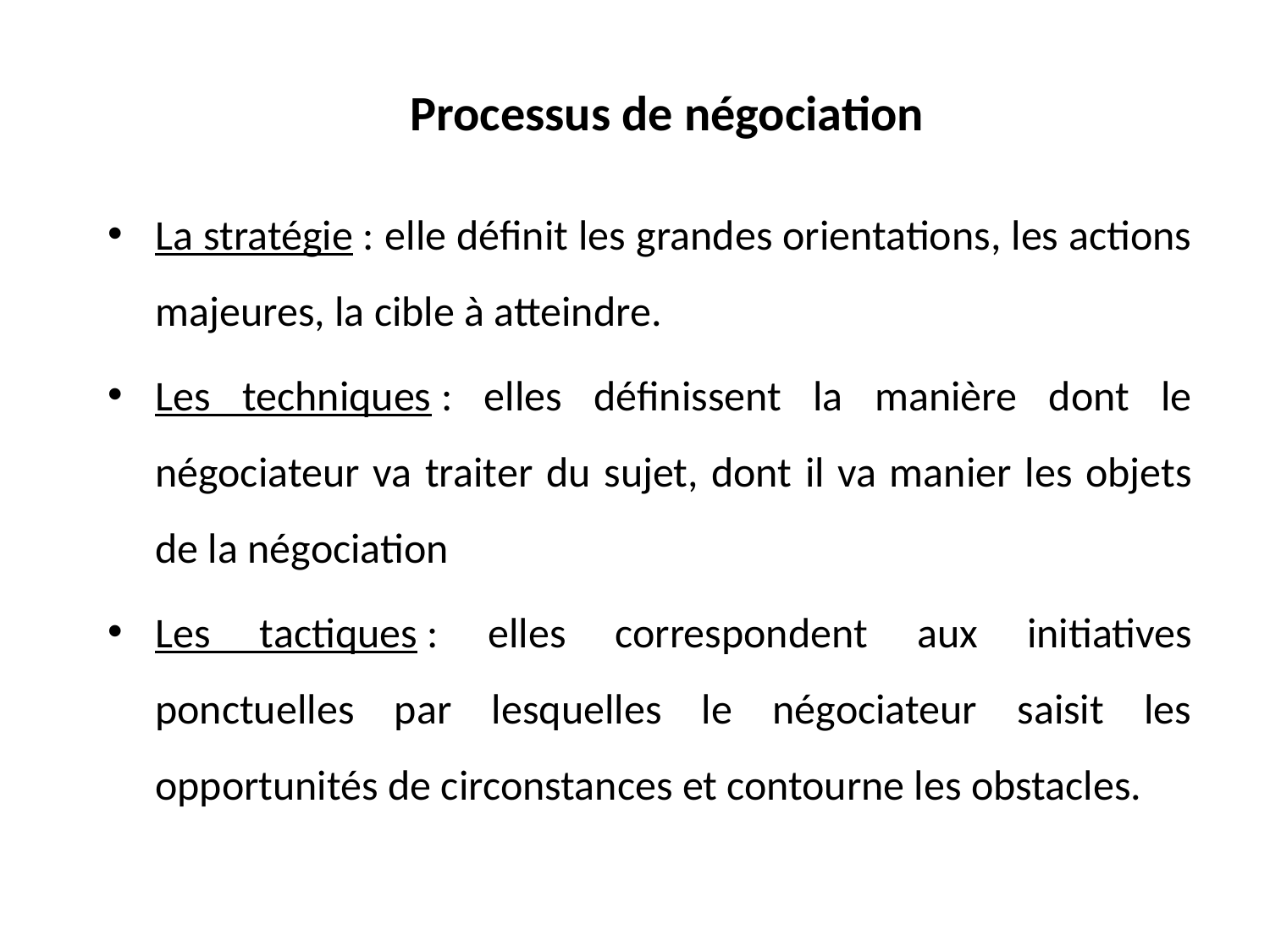

# Processus de négociation
La stratégie : elle définit les grandes orientations, les actions majeures, la cible à atteindre.
Les techniques : elles définissent la manière dont le négociateur va traiter du sujet, dont il va manier les objets de la négociation
Les tactiques : elles correspondent aux initiatives ponctuelles par lesquelles le négociateur saisit les opportunités de circonstances et contourne les obstacles.